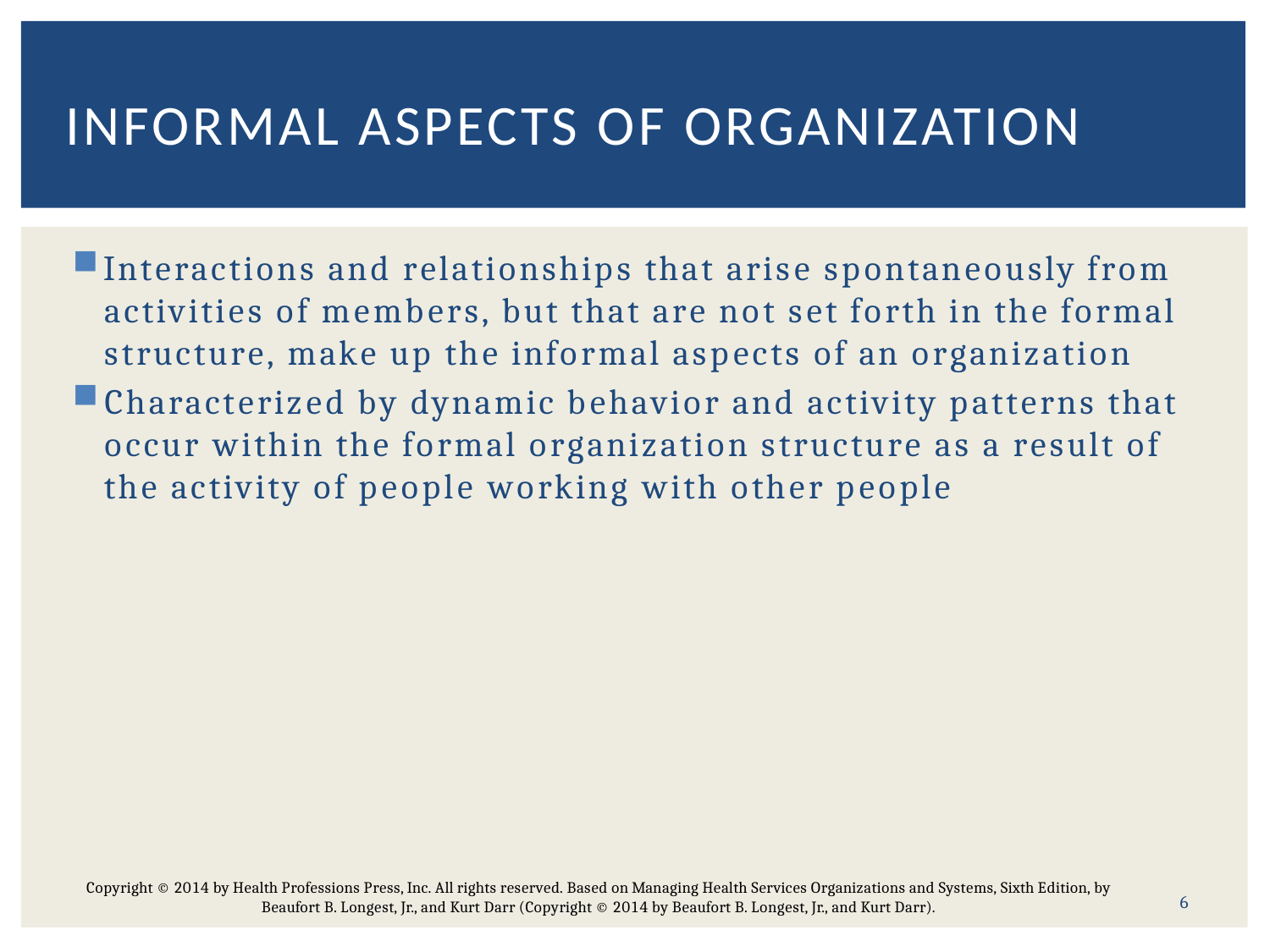

# Informal aspects of organization
Interactions and relationships that arise spontaneously from activities of members, but that are not set forth in the formal structure, make up the informal aspects of an organization
Characterized by dynamic behavior and activity patterns that occur within the formal organization structure as a result of the activity of people working with other people

6